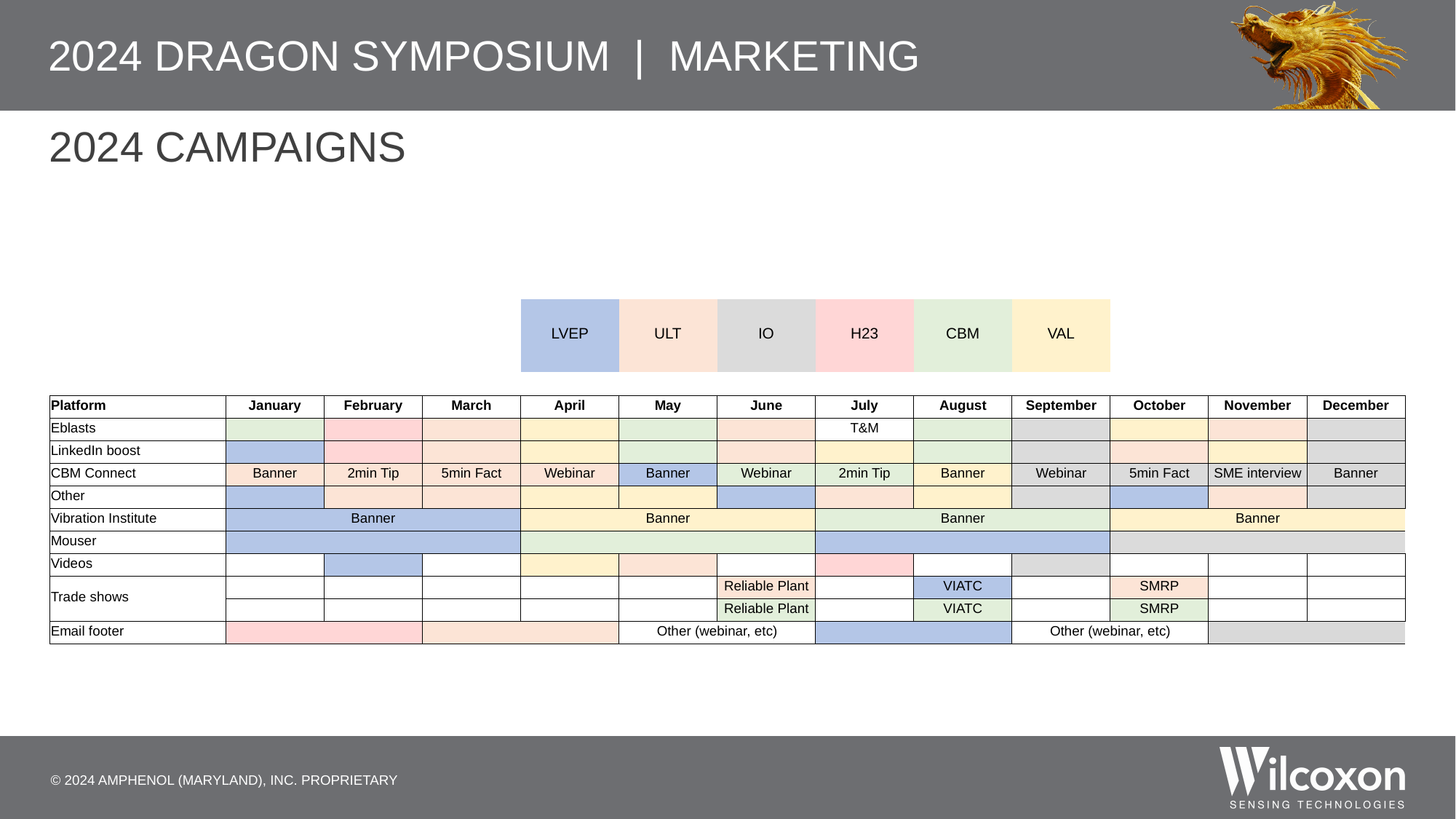

# 2024 Campaigns

|  |  |  |  | LVEP | ULT | IO | H23 | CBM | VAL |  |  |  |
| --- | --- | --- | --- | --- | --- | --- | --- | --- | --- | --- | --- | --- |
|  |  |  |  |  |  |  |  |  |  |  |  |  |
| Platform | January | February | March | April | May | June | July | August | September | October | November | December |
| Eblasts |  |  |  |  |  |  | T&M |  |  |  |  |  |
| LinkedIn boost |  |  |  |  |  |  |  |  |  |  |  |  |
| CBM Connect | Banner | 2min Tip | 5min Fact | Webinar | Banner | Webinar | 2min Tip | Banner | Webinar | 5min Fact | SME interview | Banner |
| Other |  |  |  |  |  |  |  |  |  |  |  |  |
| Vibration Institute | Banner |  |  | Banner |  |  | Banner |  |  | Banner |  |  |
| Mouser |  |  |  |  |  |  |  |  |  |  |  |  |
| Videos |  |  |  |  |  |  |  |  |  |  |  |  |
| Trade shows |  |  |  |  |  | Reliable Plant |  | VIATC |  | SMRP |  |  |
|  |  |  |  |  |  | Reliable Plant |  | VIATC |  | SMRP |  |  |
| Email footer |  |  |  |  | Other (webinar, etc) |  |  |  | Other (webinar, etc) |  |  |  |
© 2024 Amphenol (Maryland), Inc. Proprietary